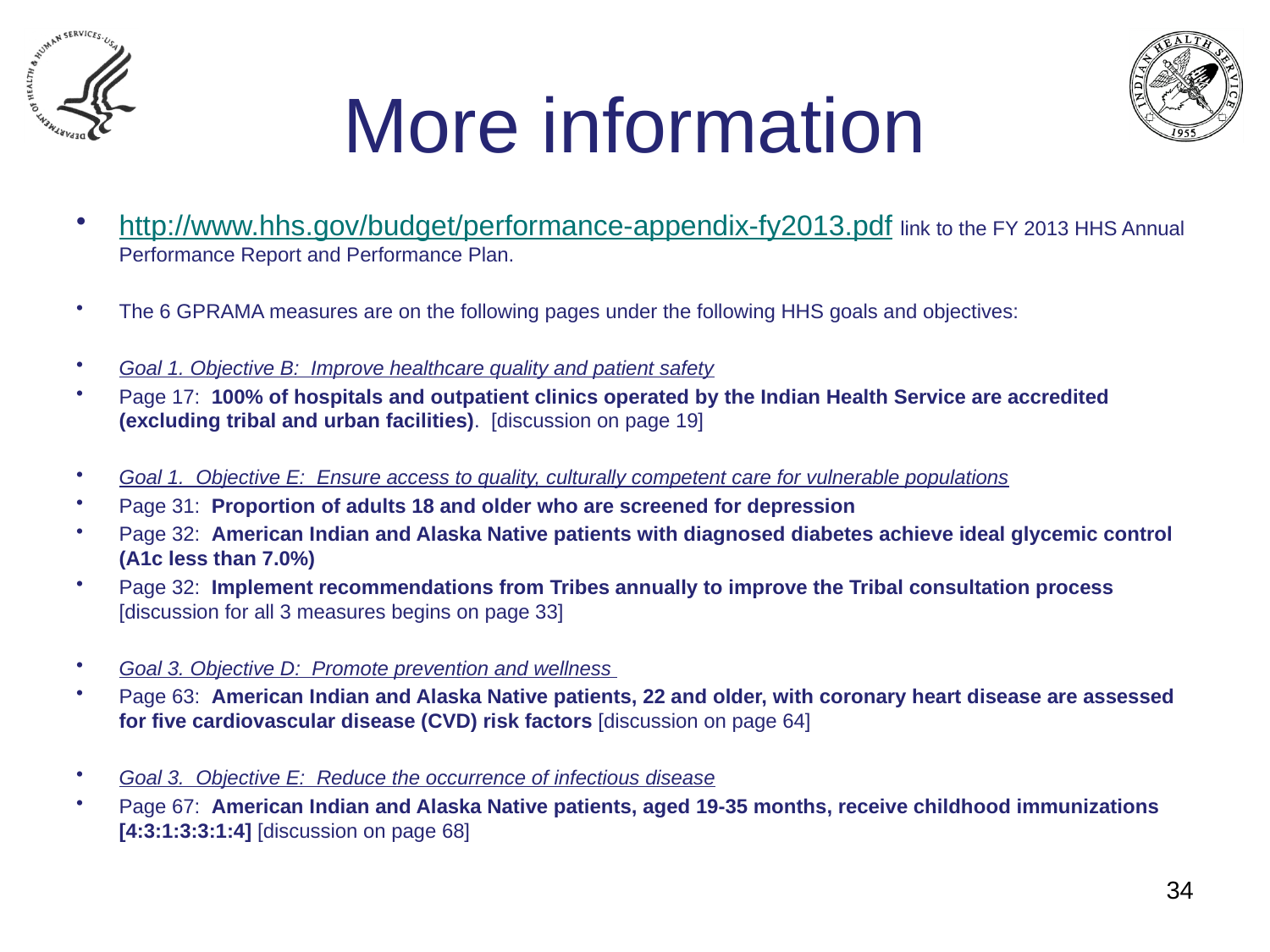

More information
http://www.hhs.gov/budget/performance-appendix-fy2013.pdf link to the FY 2013 HHS Annual Performance Report and Performance Plan.

The 6 GPRAMA measures are on the following pages under the following HHS goals and objectives:

Goal 1. Objective B:  Improve healthcare quality and patient safety
Page 17:  100% of hospitals and outpatient clinics operated by the Indian Health Service are accredited (excluding tribal and urban facilities).  [discussion on page 19]

Goal 1.  Objective E:  Ensure access to quality, culturally competent care for vulnerable populations
Page 31:  Proportion of adults 18 and older who are screened for depression
Page 32:  American Indian and Alaska Native patients with diagnosed diabetes achieve ideal glycemic control (A1c less than 7.0%)
Page 32:  Implement recommendations from Tribes annually to improve the Tribal consultation process [discussion for all 3 measures begins on page 33]

Goal 3. Objective D:  Promote prevention and wellness
Page 63:  American Indian and Alaska Native patients, 22 and older, with coronary heart disease are assessed for five cardiovascular disease (CVD) risk factors [discussion on page 64]

Goal 3.  Objective E:  Reduce the occurrence of infectious disease
Page 67:  American Indian and Alaska Native patients, aged 19-35 months, receive childhood immunizations [4:3:1:3:3:1:4] [discussion on page 68]

34